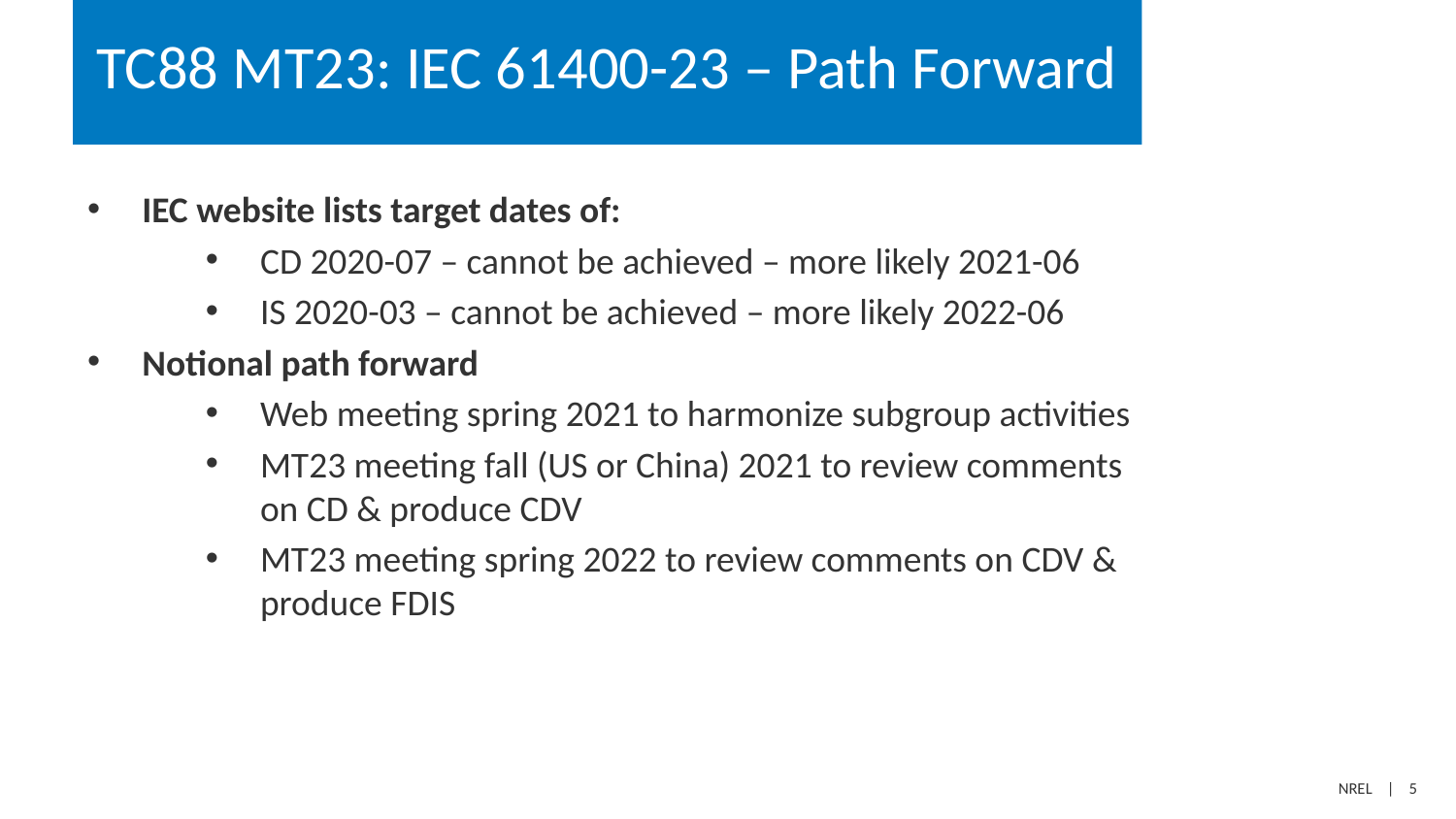

# TC88 MT23: IEC 61400-23 – Path Forward
IEC website lists target dates of:
CD 2020-07 – cannot be achieved – more likely 2021-06
IS 2020-03 – cannot be achieved – more likely 2022-06
Notional path forward
Web meeting spring 2021 to harmonize subgroup activities
MT23 meeting fall (US or China) 2021 to review comments on CD & produce CDV
MT23 meeting spring 2022 to review comments on CDV & produce FDIS